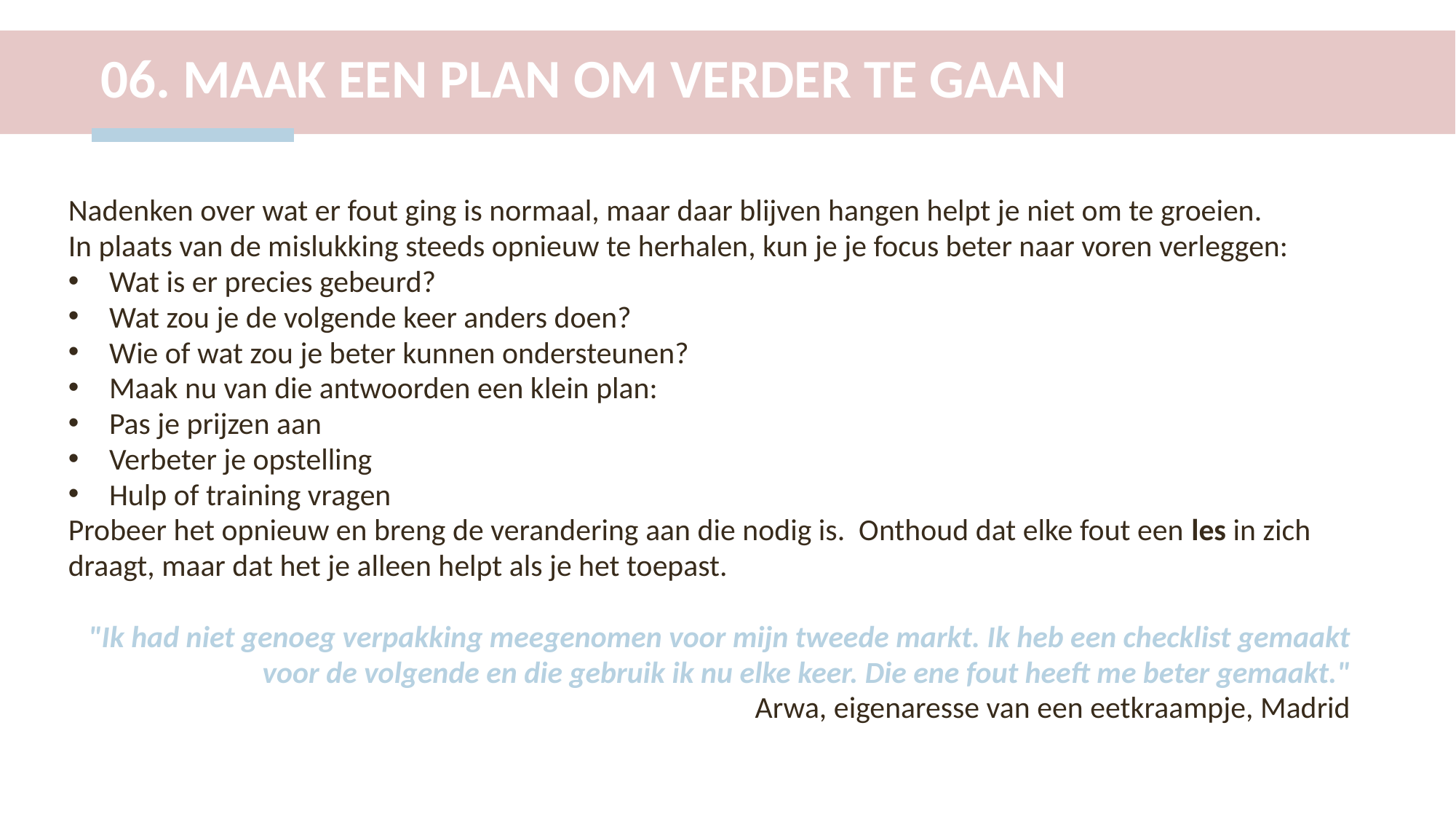

06. MAAK EEN PLAN OM VERDER TE GAAN
Nadenken over wat er fout ging is normaal, maar daar blijven hangen helpt je niet om te groeien.
In plaats van de mislukking steeds opnieuw te herhalen, kun je je focus beter naar voren verleggen:
Wat is er precies gebeurd?
Wat zou je de volgende keer anders doen?
Wie of wat zou je beter kunnen ondersteunen?
Maak nu van die antwoorden een klein plan:
Pas je prijzen aan
Verbeter je opstelling
Hulp of training vragen
Probeer het opnieuw en breng de verandering aan die nodig is.  Onthoud dat elke fout een les in zich draagt, maar dat het je alleen helpt als je het toepast.

"Ik had niet genoeg verpakking meegenomen voor mijn tweede markt. Ik heb een checklist gemaakt voor de volgende en die gebruik ik nu elke keer. Die ene fout heeft me beter gemaakt."
Arwa, eigenaresse van een eetkraampje, Madrid